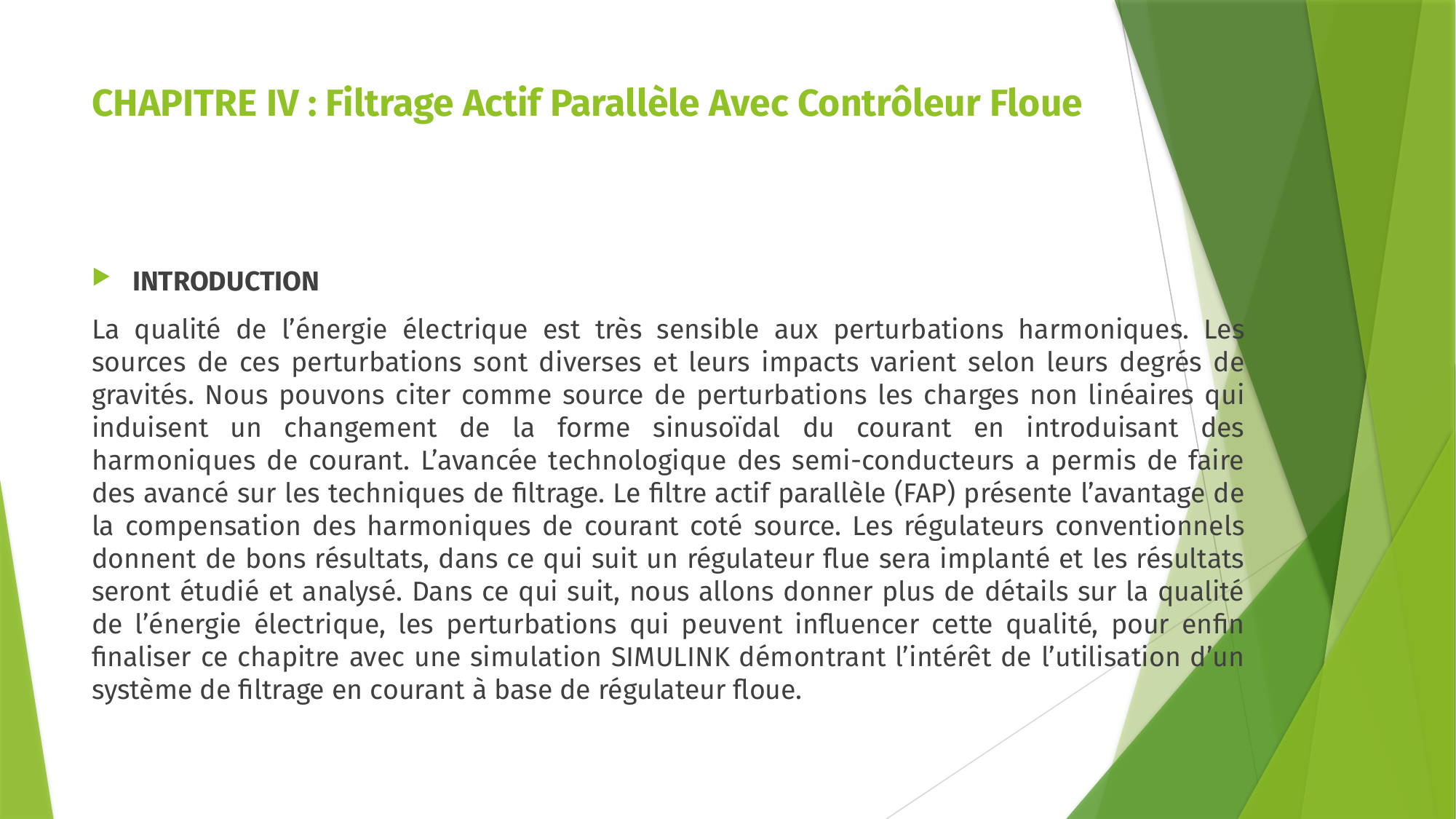

# CHAPITRE IV : Filtrage Actif Parallèle Avec Contrôleur Floue
INTRODUCTION
La qualité de l’énergie électrique est très sensible aux perturbations harmoniques. Les sources de ces perturbations sont diverses et leurs impacts varient selon leurs degrés de gravités. Nous pouvons citer comme source de perturbations les charges non linéaires qui induisent un changement de la forme sinusoïdal du courant en introduisant des harmoniques de courant. L’avancée technologique des semi-conducteurs a permis de faire des avancé sur les techniques de filtrage. Le filtre actif parallèle (FAP) présente l’avantage de la compensation des harmoniques de courant coté source. Les régulateurs conventionnels donnent de bons résultats, dans ce qui suit un régulateur flue sera implanté et les résultats seront étudié et analysé. Dans ce qui suit, nous allons donner plus de détails sur la qualité de l’énergie électrique, les perturbations qui peuvent influencer cette qualité, pour enfin finaliser ce chapitre avec une simulation SIMULINK démontrant l’intérêt de l’utilisation d’un système de filtrage en courant à base de régulateur floue.